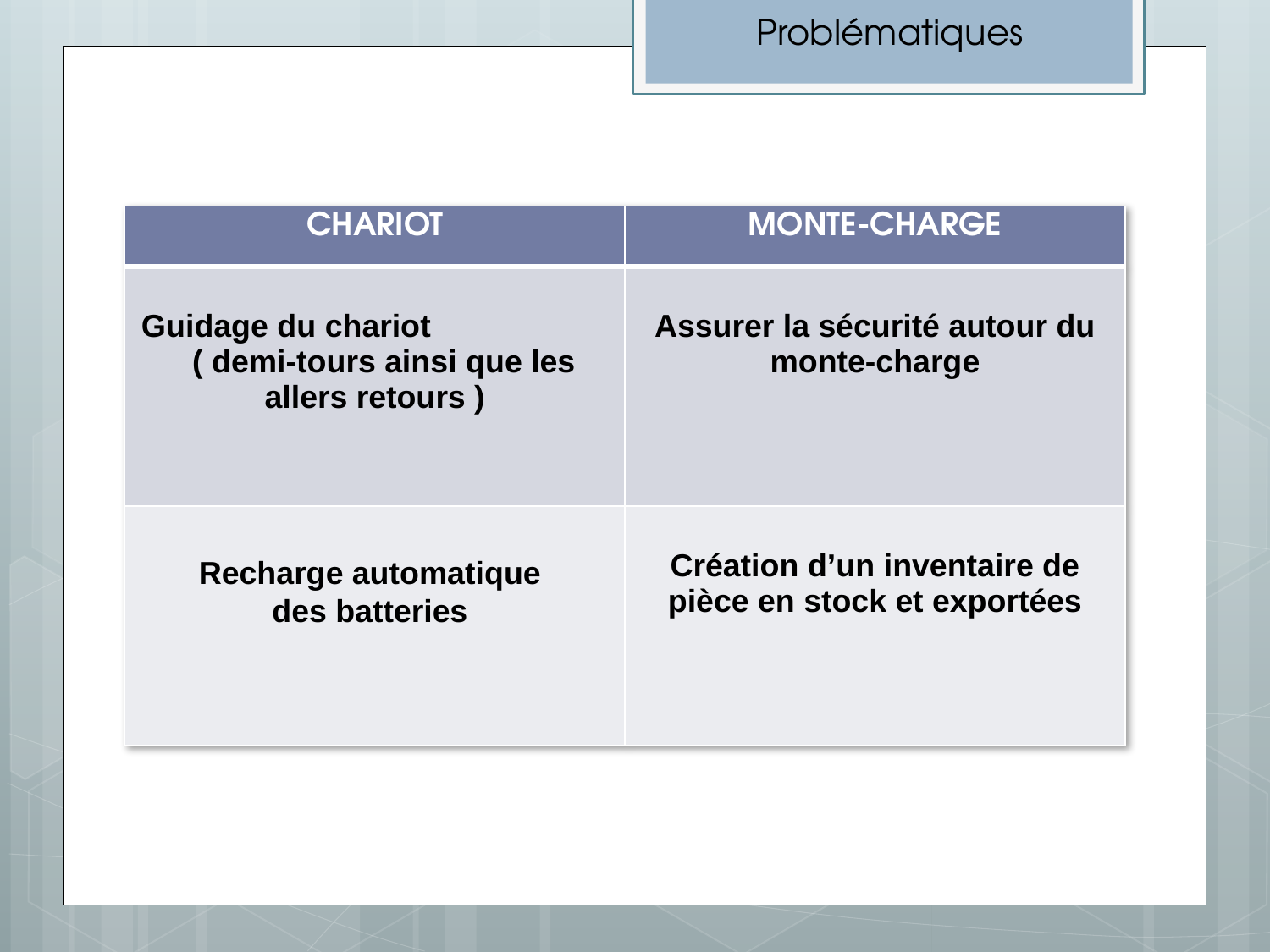

Problématiques
| CHARIOT | MONTE-CHARGE |
| --- | --- |
| Guidage du chariot ( demi-tours ainsi que les allers retours ) | Assurer la sécurité autour du monte-charge |
|  | Création d’un inventaire de pièce en stock et exportées |
Recharge automatique des batteries